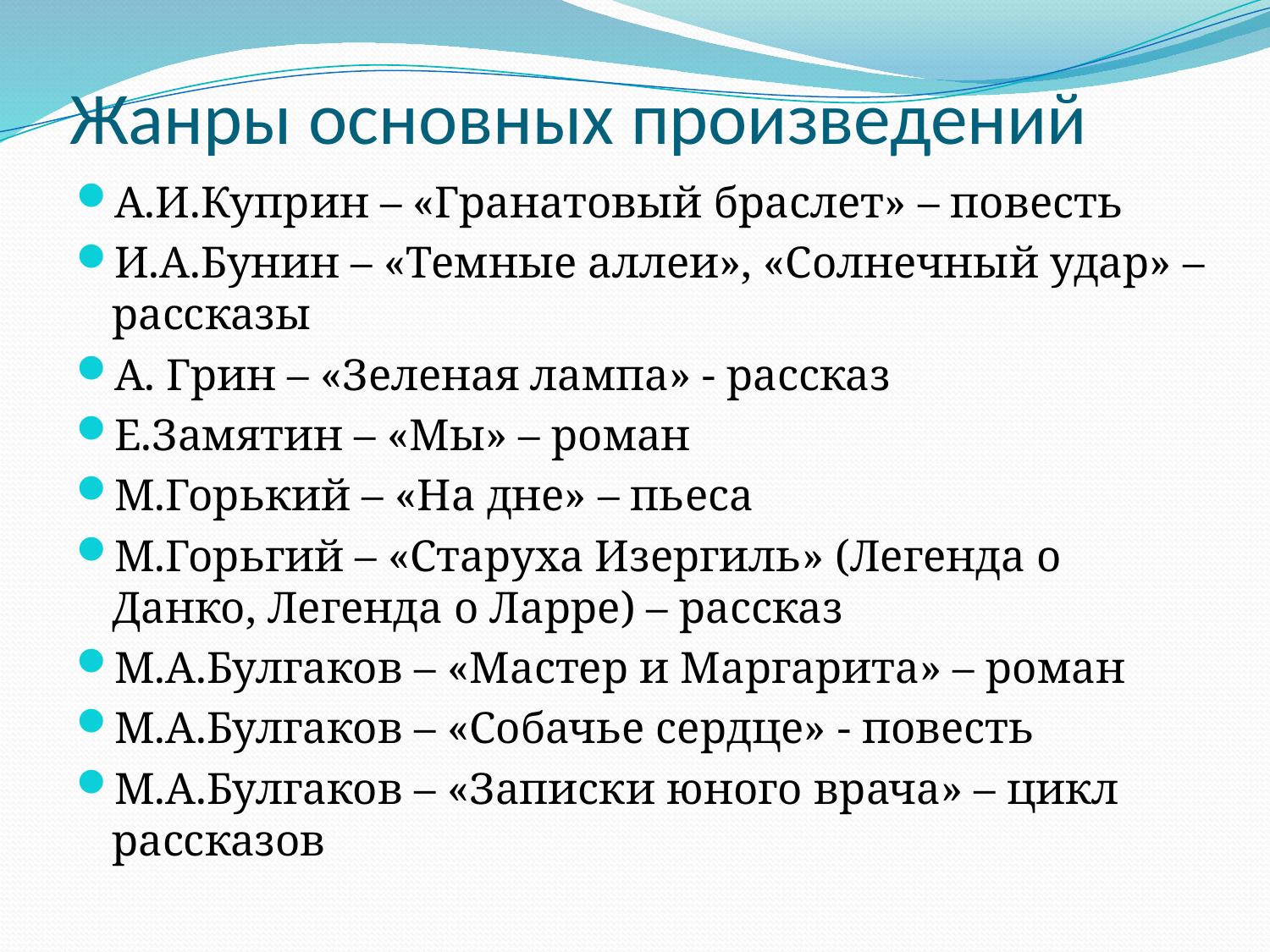

# Жанры основных произведений
А.И.Куприн – «Гранатовый браслет» – повесть
И.А.Бунин – «Темные аллеи», «Солнечный удар» – рассказы
А. Грин – «Зеленая лампа» - рассказ
Е.Замятин – «Мы» – роман
М.Горький – «На дне» – пьеса
М.Горьгий – «Старуха Изергиль» (Легенда о Данко, Легенда о Ларре) – рассказ
М.А.Булгаков – «Мастер и Маргарита» – роман
М.А.Булгаков – «Собачье сердце» - повесть
М.А.Булгаков – «Записки юного врача» – цикл рассказов